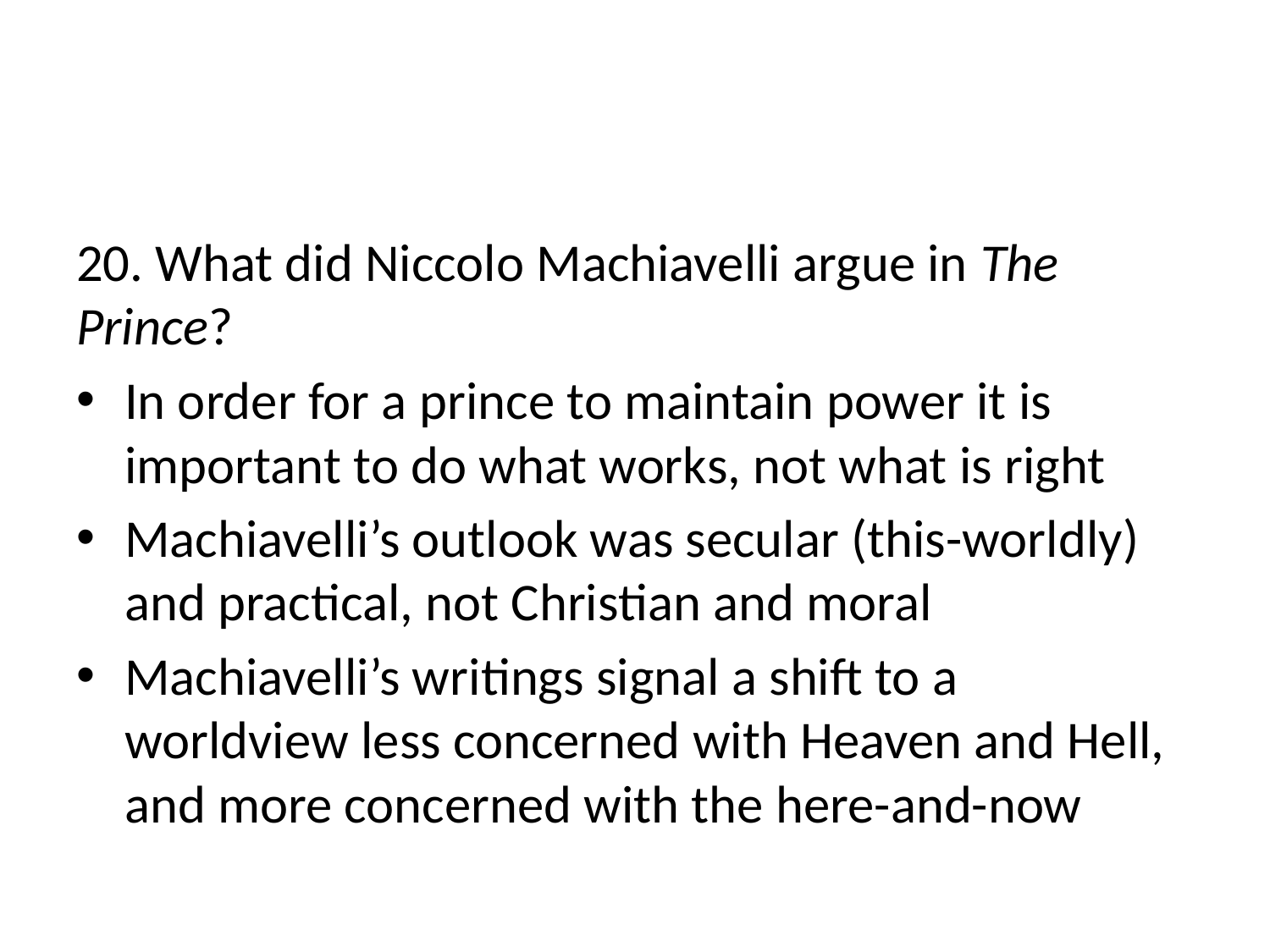

#
20. What did Niccolo Machiavelli argue in The Prince?
In order for a prince to maintain power it is important to do what works, not what is right
Machiavelli’s outlook was secular (this-worldly) and practical, not Christian and moral
Machiavelli’s writings signal a shift to a worldview less concerned with Heaven and Hell, and more concerned with the here-and-now